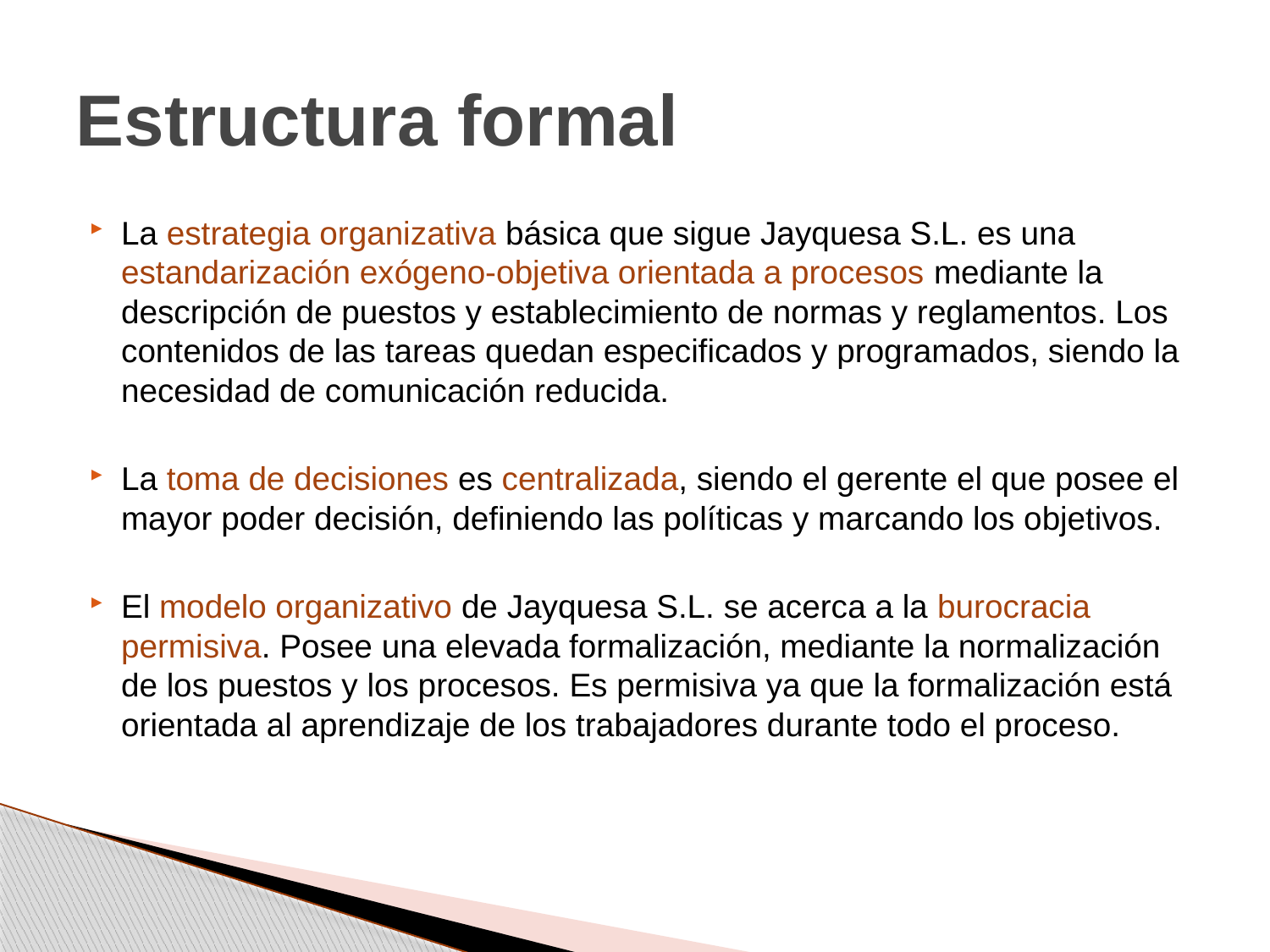

# Estructura formal
La estrategia organizativa básica que sigue Jayquesa S.L. es una estandarización exógeno-objetiva orientada a procesos mediante la descripción de puestos y establecimiento de normas y reglamentos. Los contenidos de las tareas quedan especificados y programados, siendo la necesidad de comunicación reducida.

La toma de decisiones es centralizada, siendo el gerente el que posee el mayor poder decisión, definiendo las políticas y marcando los objetivos.

El modelo organizativo de Jayquesa S.L. se acerca a la burocracia permisiva. Posee una elevada formalización, mediante la normalización de los puestos y los procesos. Es permisiva ya que la formalización está orientada al aprendizaje de los trabajadores durante todo el proceso.